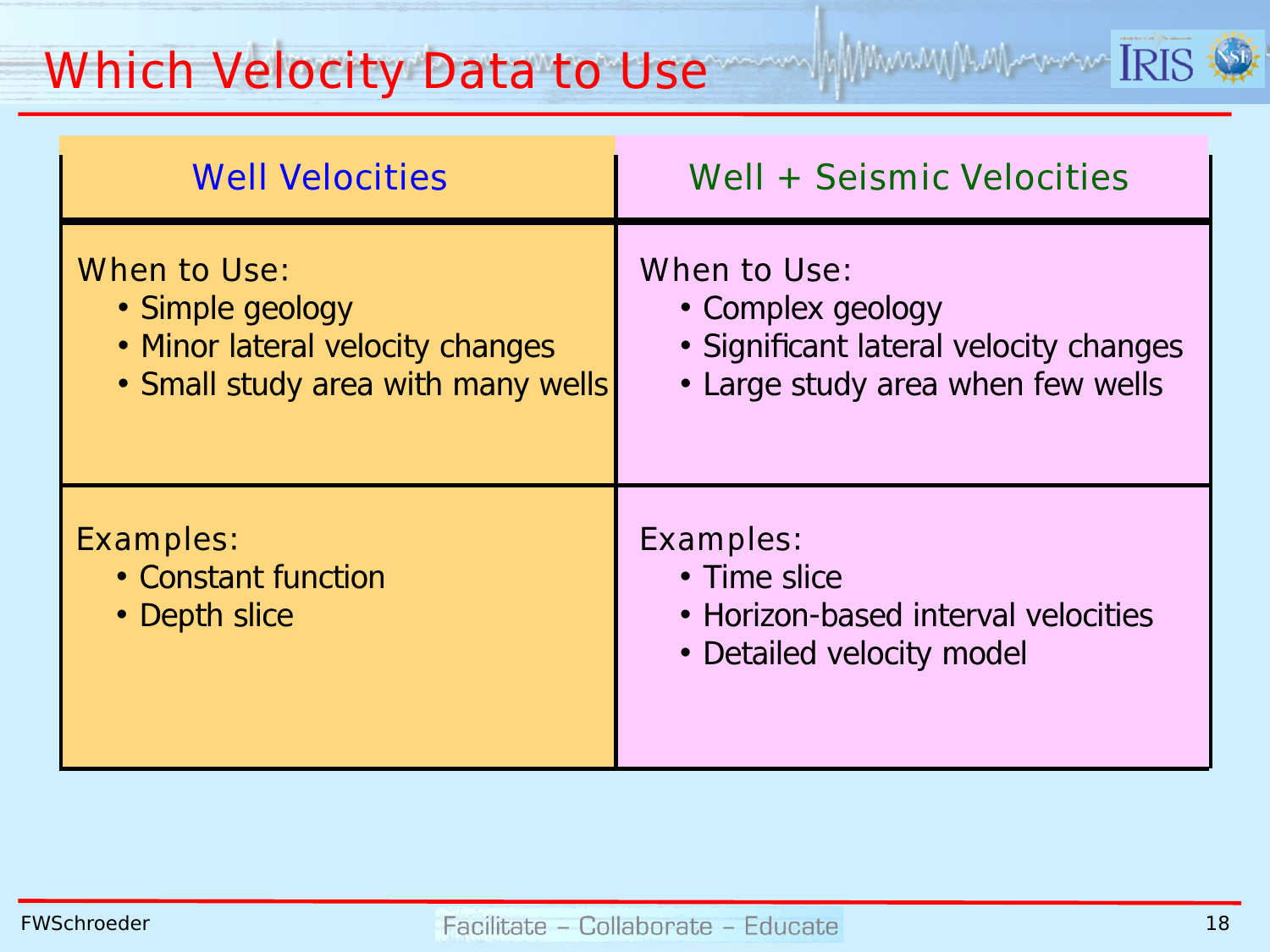

# Which Velocity Data to Use

Well Velocities
Well + Seismic Velocities
When to Use:
Simple geology
Minor lateral velocity changes
Small study area with many wells
When to Use:
Complex geology
Significant lateral velocity changes
Large study area when few wells
Examples:
Constant function
Depth slice
Examples:
Time slice
Horizon-based interval velocities
Detailed velocity model